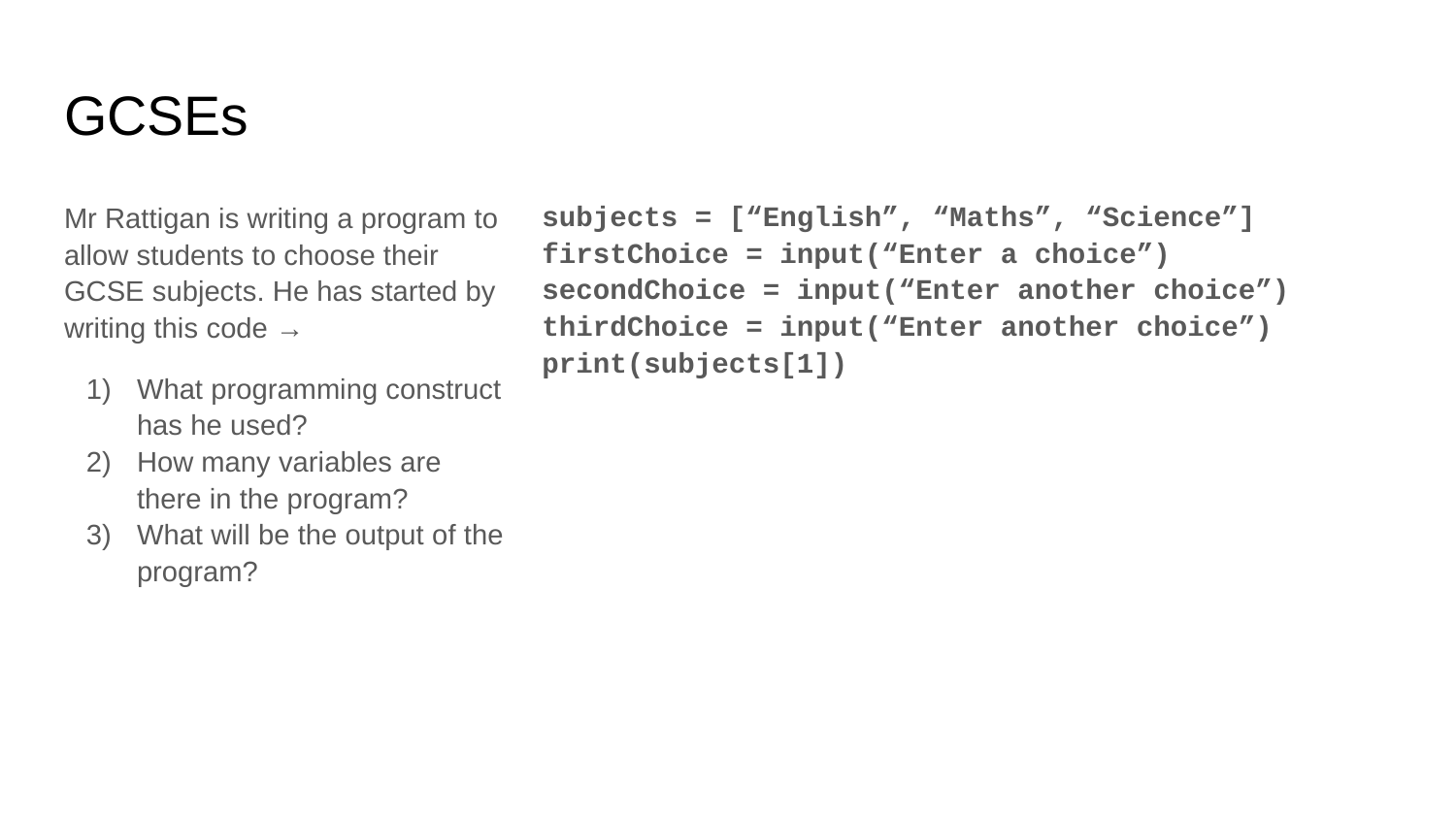

# GCSEs
Mr Rattigan is writing a program to allow students to choose their GCSE subjects. He has started by writing this code →
What programming construct has he used?
How many variables are there in the program?
What will be the output of the program?

subjects = [“English”, “Maths”, “Science”]
firstChoice = input(“Enter a choice”)
secondChoice = input(“Enter another choice”)
thirdChoice = input(“Enter another choice”)
print(subjects[1])